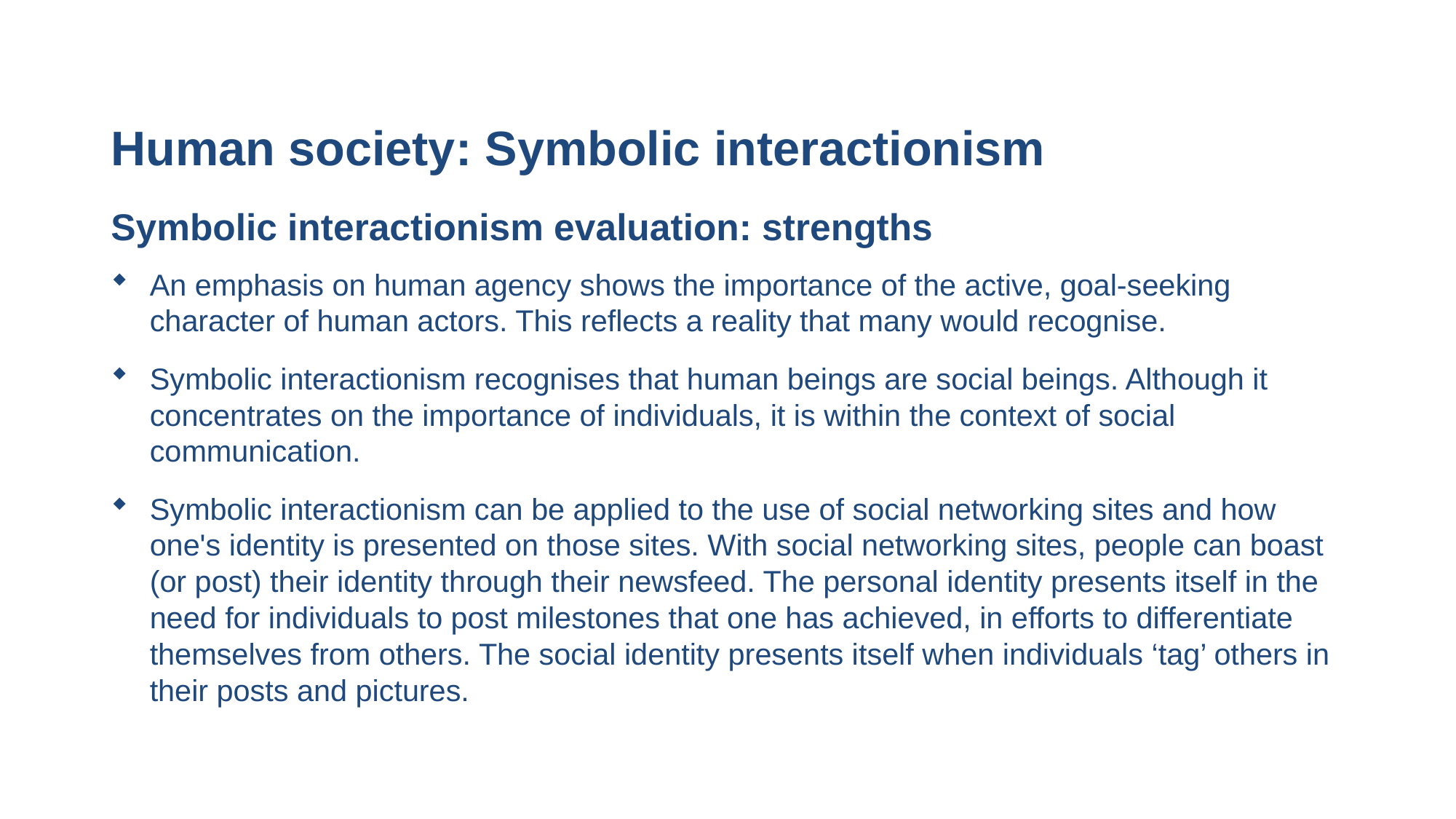

# Human society: Symbolic interactionism
Symbolic interactionism evaluation: strengths
An emphasis on human agency shows the importance of the active, goal-seeking character of human actors. This reflects a reality that many would recognise.
Symbolic interactionism recognises that human beings are social beings. Although it concentrates on the importance of individuals, it is within the context of social communication.
Symbolic interactionism can be applied to the use of social networking sites and how one's identity is presented on those sites. With social networking sites, people can boast (or post) their identity through their newsfeed. The personal identity presents itself in the need for individuals to post milestones that one has achieved, in efforts to differentiate themselves from others. The social identity presents itself when individuals ‘tag’ others in their posts and pictures.